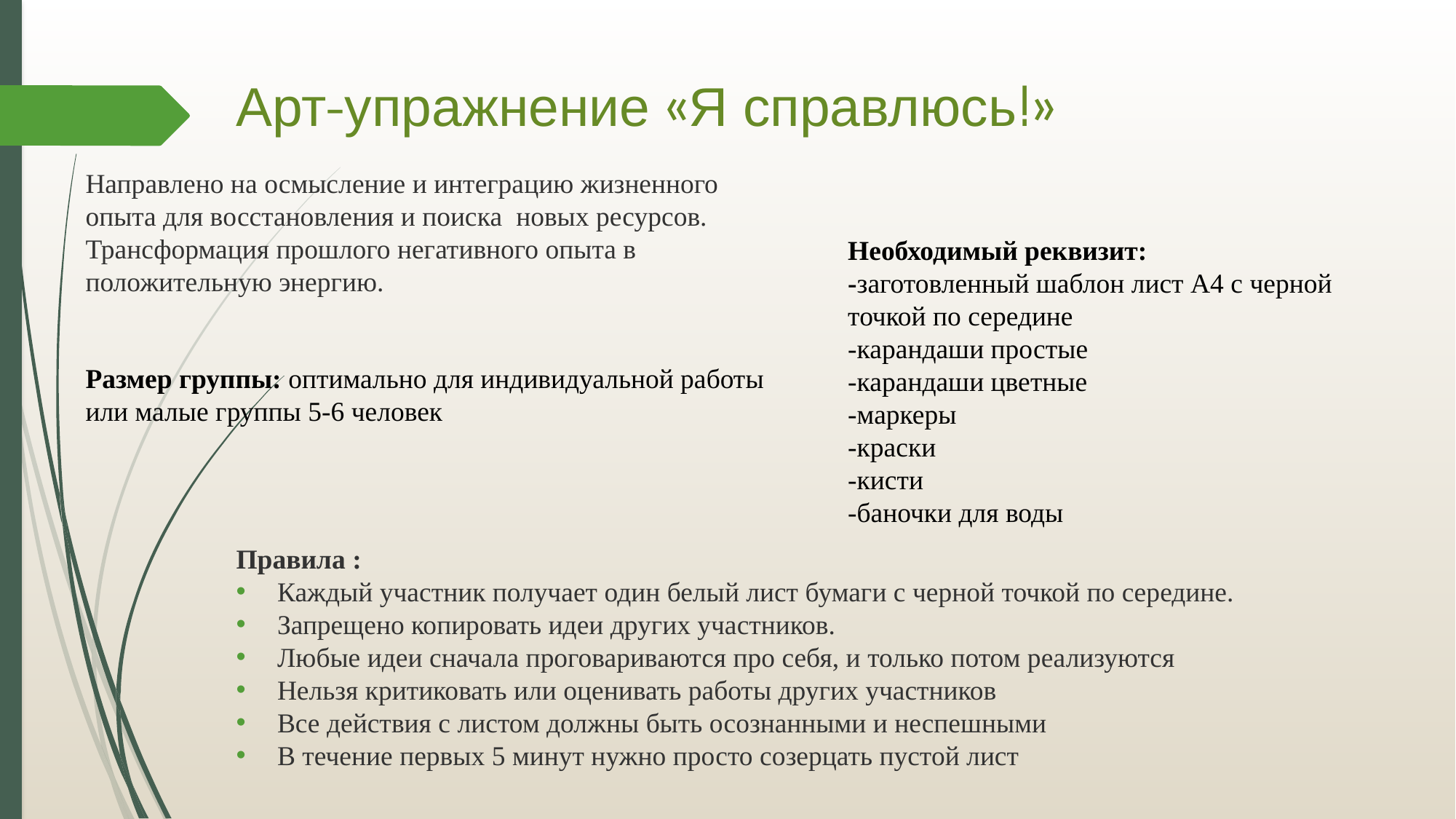

# Арт-упражнение «Я справлюсь!»
Направлено на осмысление и интеграцию жизненного опыта для восстановления и поиска  новых ресурсов. Трансформация прошлого негативного опыта в положительную энергию.
Необходимый реквизит:
-заготовленный шаблон лист А4 с черной точкой по середине
-карандаши простые
-карандаши цветные
-маркеры
-краски
-кисти
-баночки для воды
Размер группы: оптимально для индивидуальной работы  или малые группы 5-6 человек
Правила :
Каждый участник получает один белый лист бумаги с черной точкой по середине.
Запрещено копировать идеи других участников.
Любые идеи сначала проговариваются про себя, и только потом реализуются
Нельзя критиковать или оценивать работы других участников
Все действия с листом должны быть осознанными и неспешными
В течение первых 5 минут нужно просто созерцать пустой лист